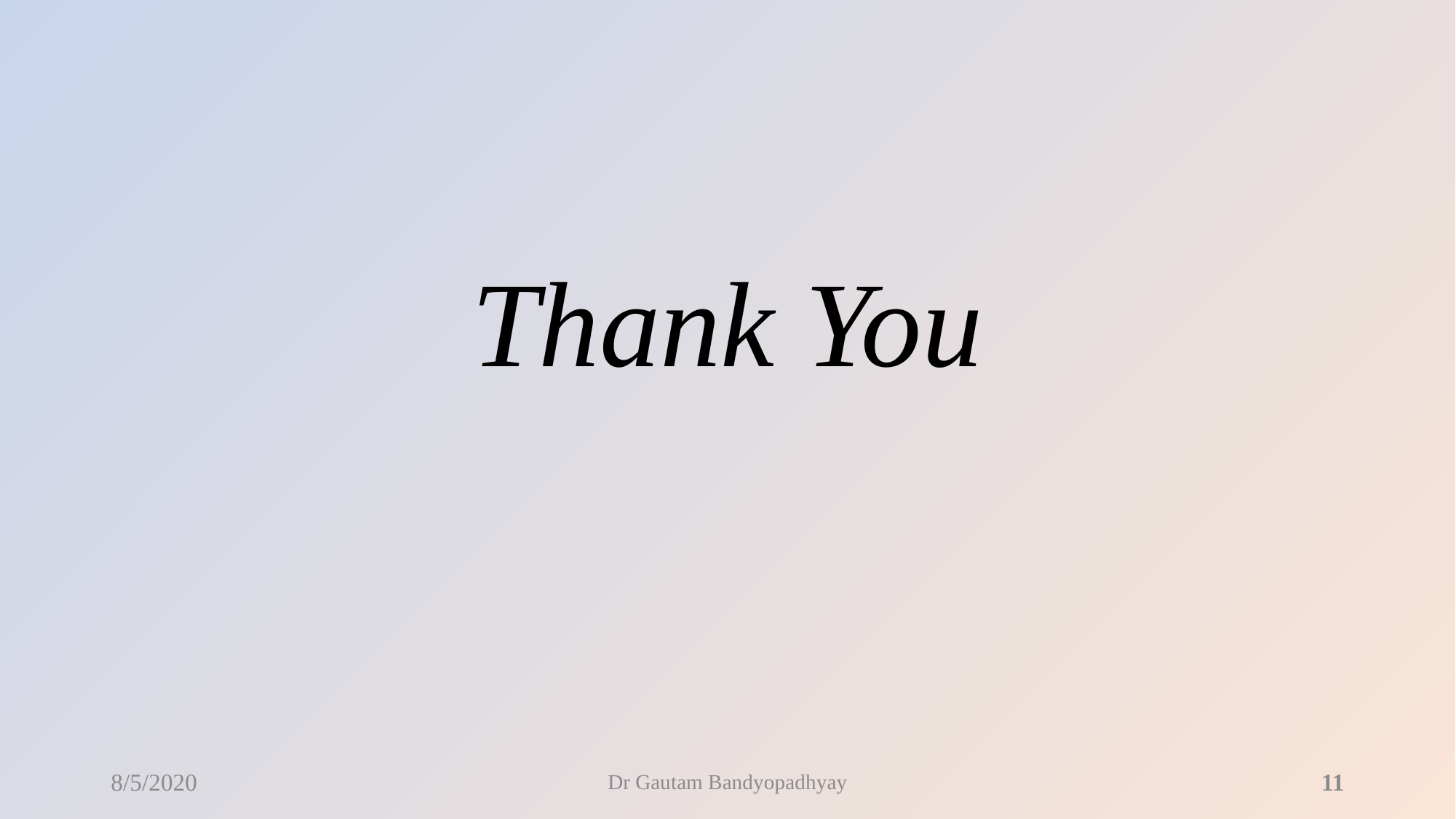

# Thank You
8/5/2020
Dr Gautam Bandyopadhyay
11